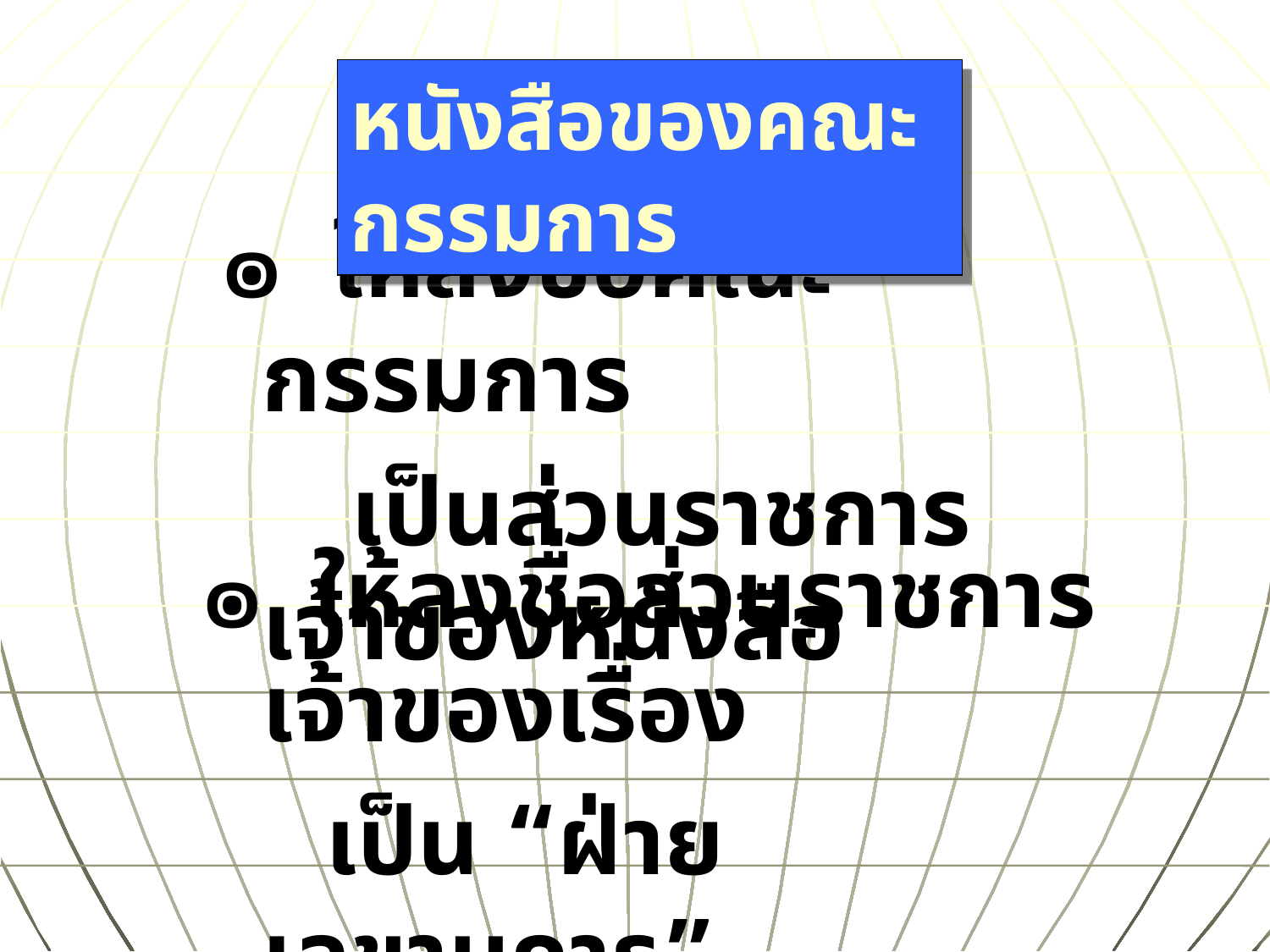

หนังสือของคณะกรรมการ
  ๏  ให้ลงชื่อคณะกรรมการ
       เป็นส่วนราชการเจ้าของหนังสือ
 ๏  ให้ลงชื่อส่วนราชการเจ้าของเรื่อง
      เป็น “ฝ่ายเลขานุการ”